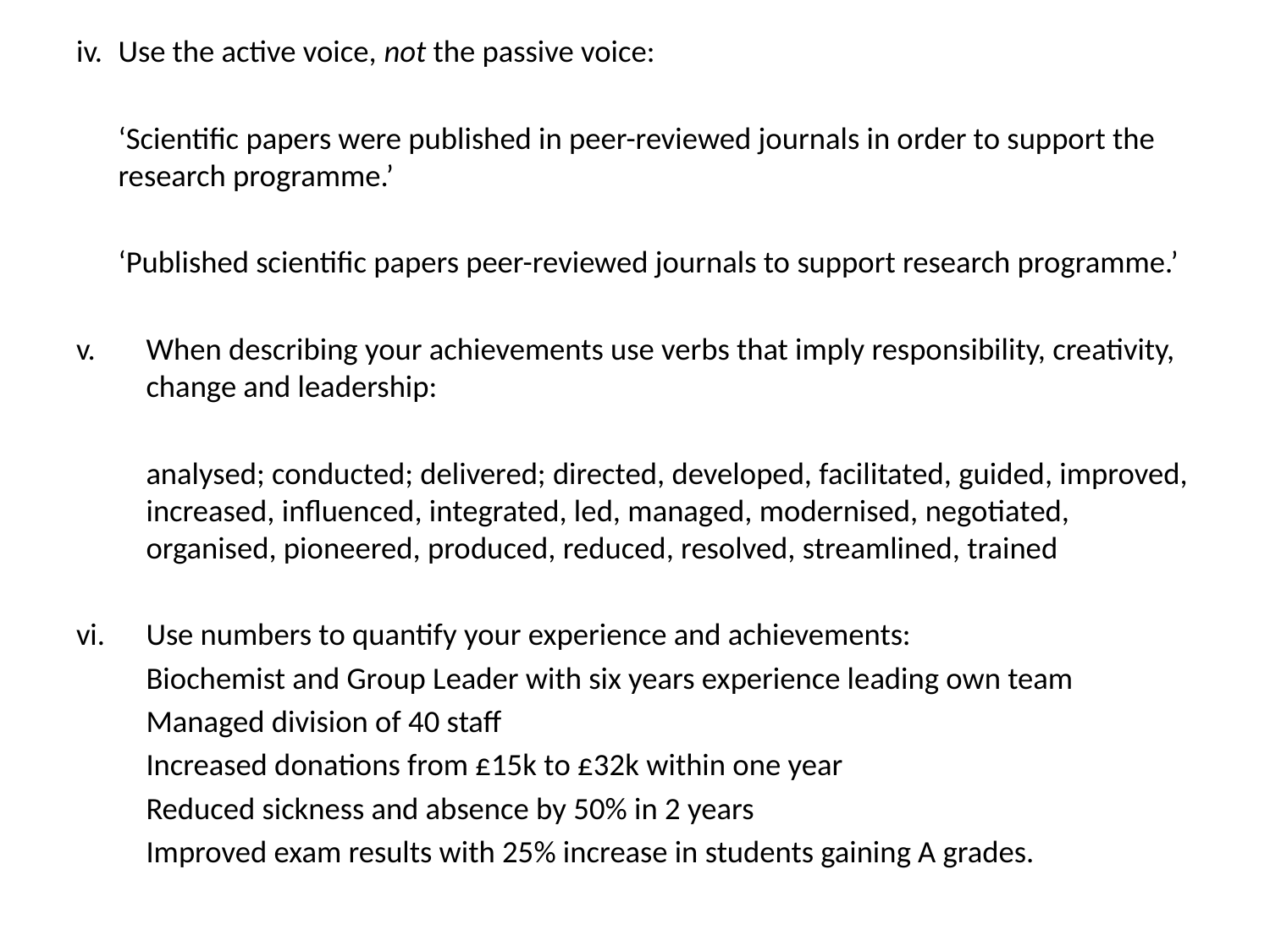

iv.	Use the active voice, not the passive voice:

	‘Scientific papers were published in peer-reviewed journals in order to support the research programme.’

	‘Published scientific papers peer-reviewed journals to support research programme.’

v.	When describing your achievements use verbs that imply responsibility, creativity, change and leadership:

	analysed; conducted; delivered; directed, developed, facilitated, guided, improved, increased, influenced, integrated, led, managed, modernised, negotiated, organised, pioneered, produced, reduced, resolved, streamlined, trained

Use numbers to quantify your experience and achievements:
	Biochemist and Group Leader with six years experience leading own team
	Managed division of 40 staff
	Increased donations from £15k to £32k within one year
	Reduced sickness and absence by 50% in 2 years
	Improved exam results with 25% increase in students gaining A grades.